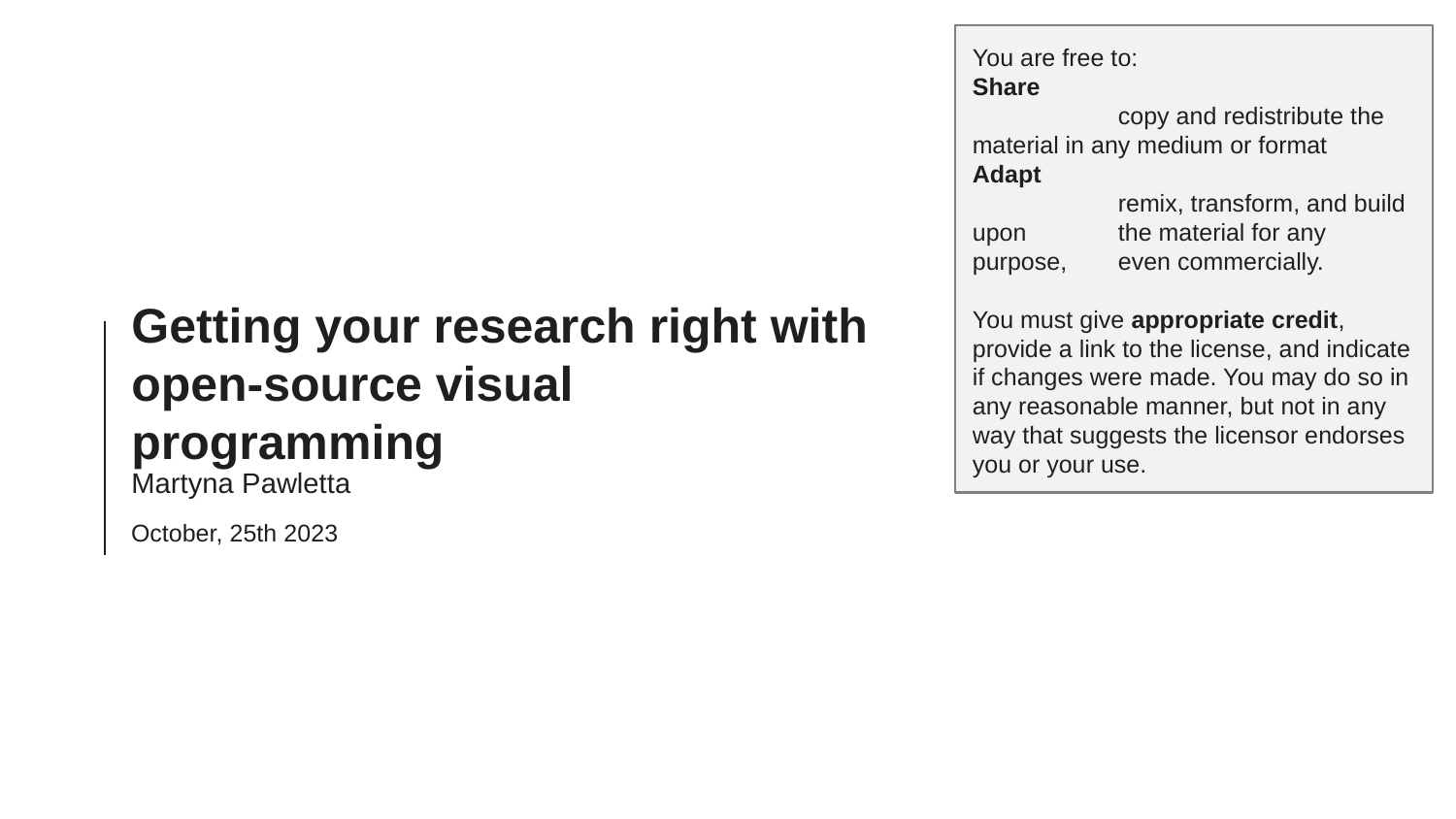

# Getting your research right with open-source visual programming

Martyna Pawletta

October, 25th 2023